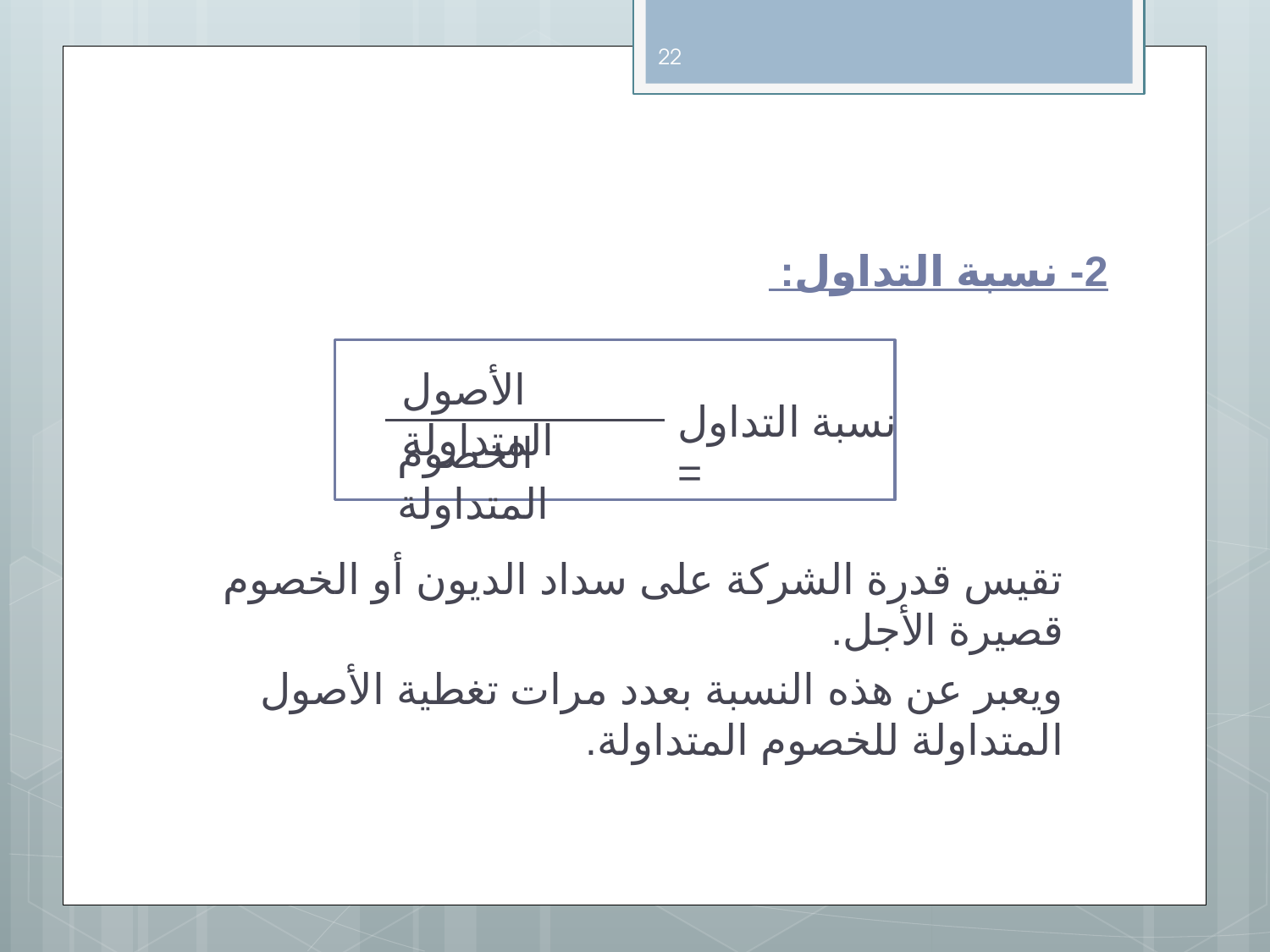

22
# 2- نسبة التداول:

الأصول المتداولة
نسبة التداول =
الخصوم المتداولة
تقيس قدرة الشركة على سداد الديون أو الخصوم قصيرة الأجل.
ويعبر عن هذه النسبة بعدد مرات تغطية الأصول المتداولة للخصوم المتداولة.